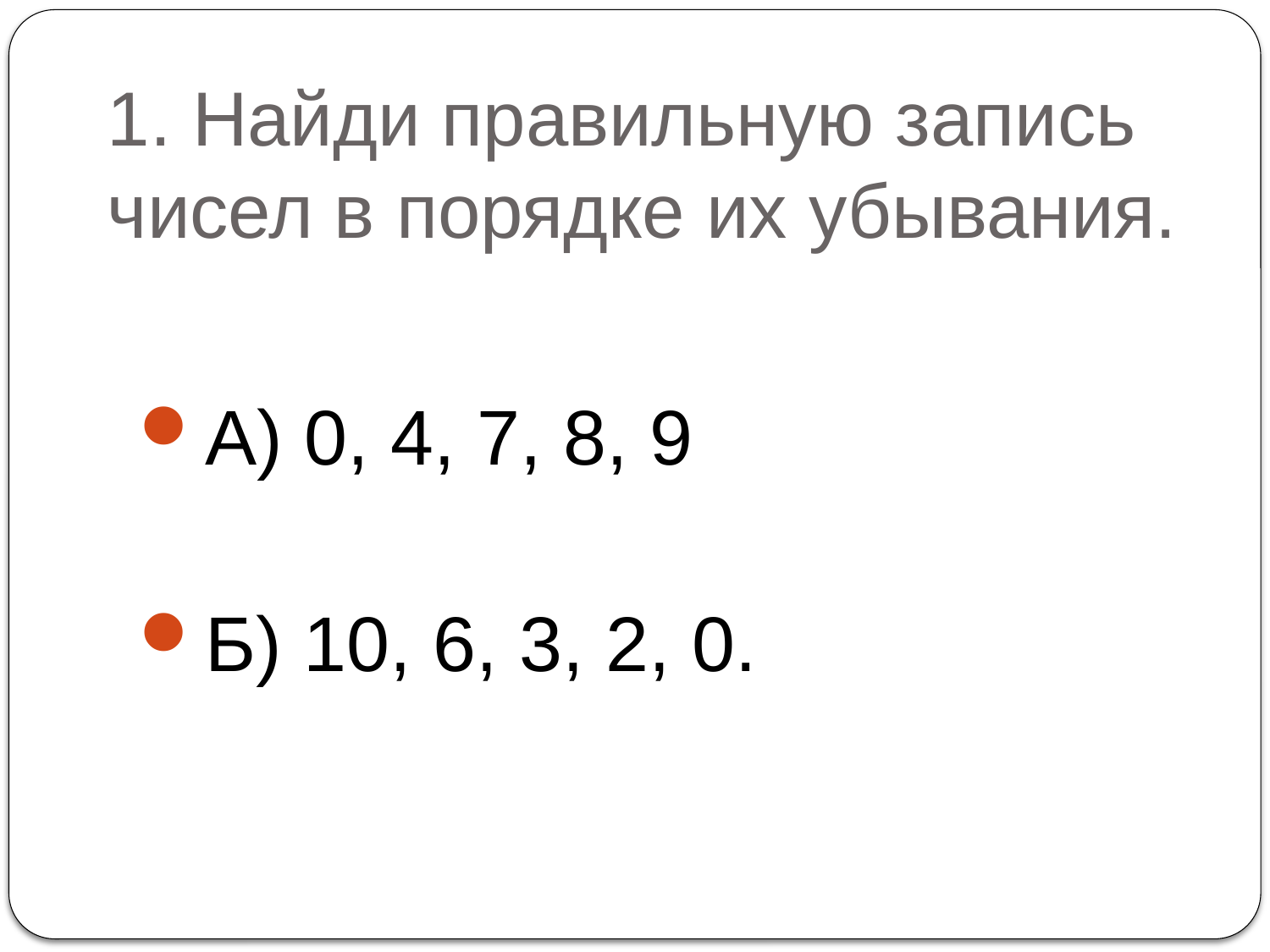

# 1. Найди правильную запись чисел в порядке их убывания.

А) 0, 4, 7, 8, 9

Б) 10, 6, 3, 2, 0.